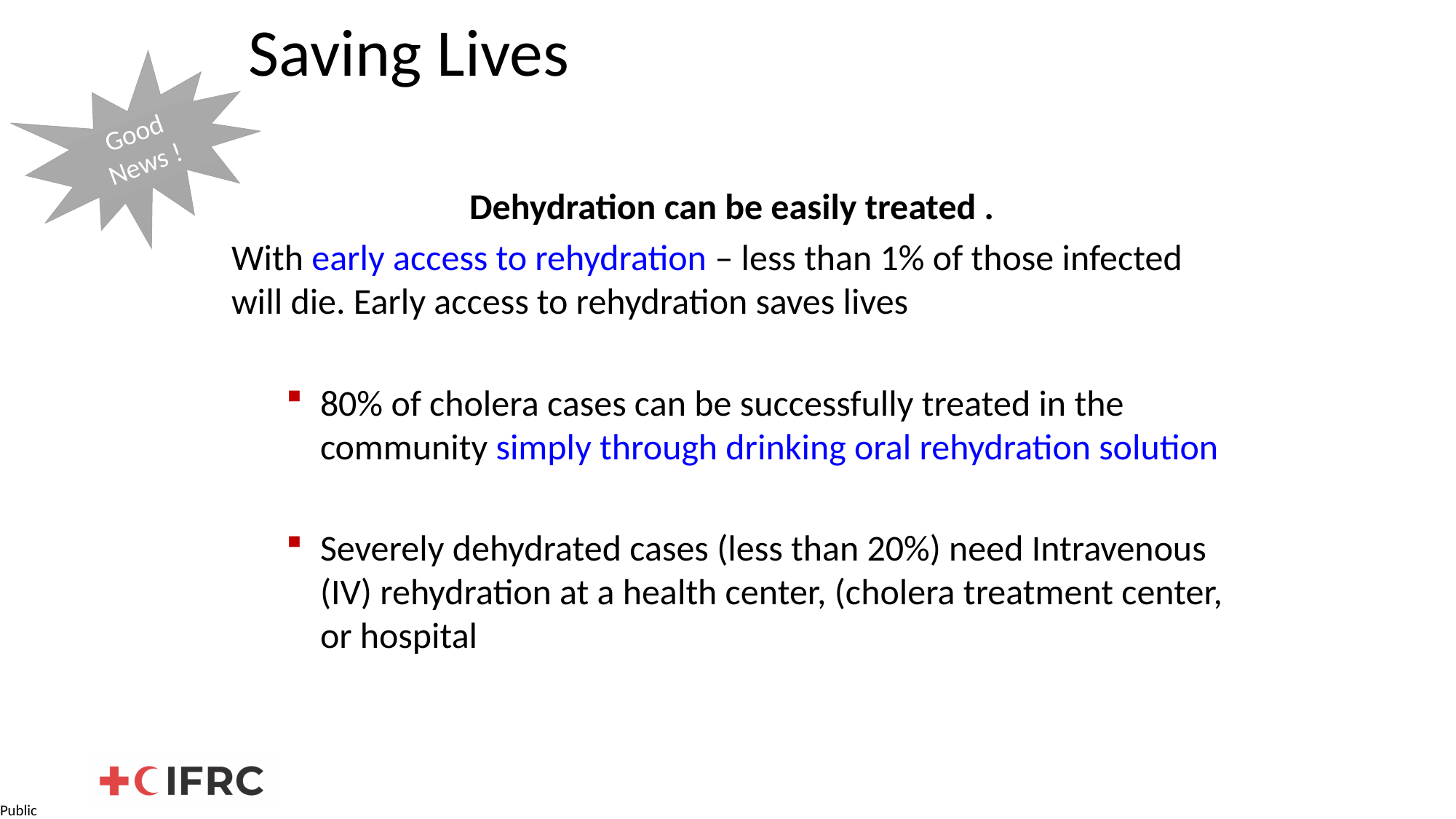

# Saving Lives
Good News !
Dehydration can be easily treated .
With early access to rehydration – less than 1% of those infected will die. Early access to rehydration saves lives

80% of cholera cases can be successfully treated in the community simply through drinking oral rehydration solution

Severely dehydrated cases (less than 20%) need Intravenous (IV) rehydration at a health center, (cholera treatment center, or hospital